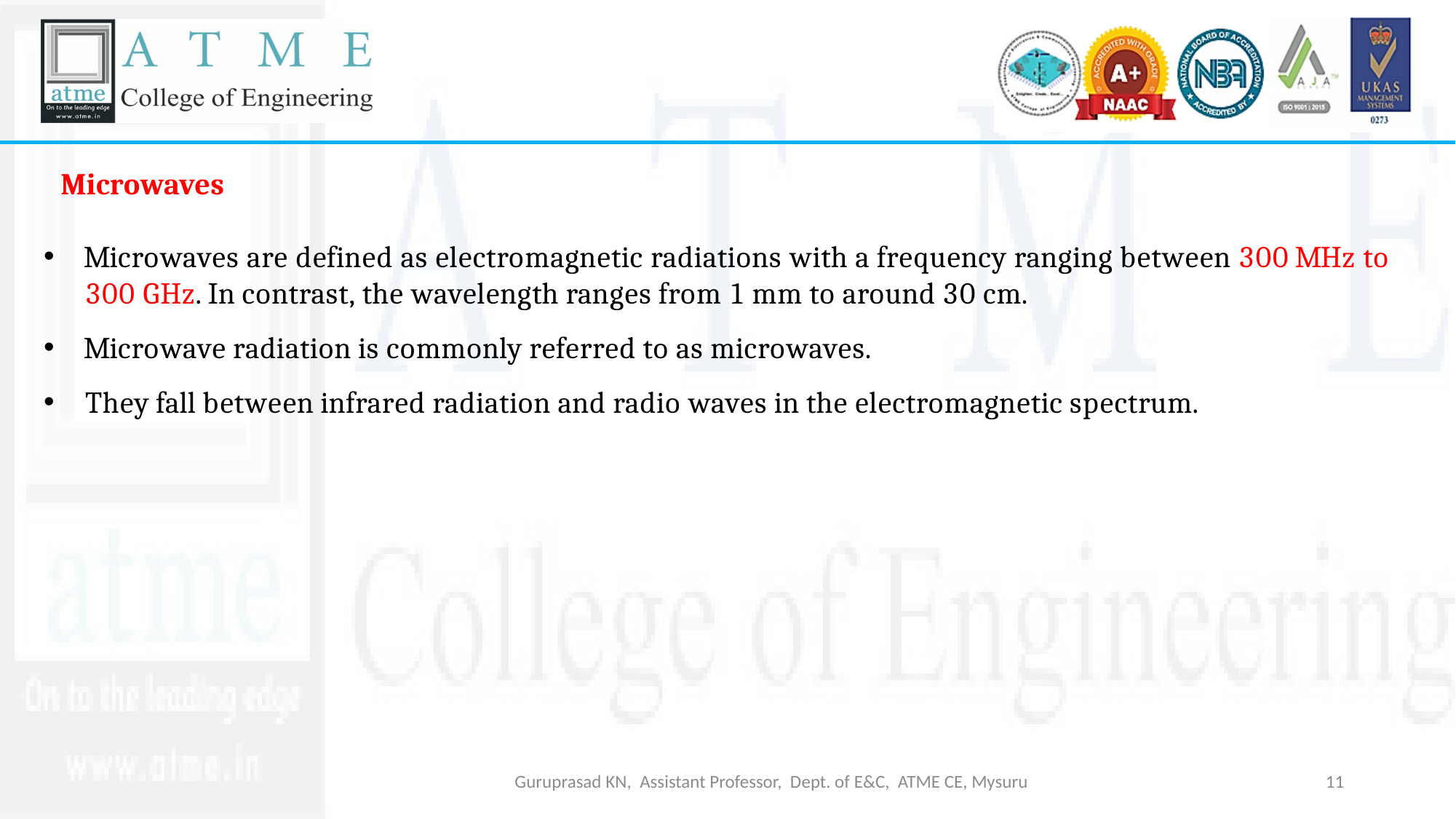

Microwaves
Microwaves are defined as electromagnetic radiations with a frequency ranging between 300 MHz to 300 GHz. In contrast, the wavelength ranges from 1 mm to around 30 cm.

Microwave radiation is commonly referred to as microwaves.

They fall between infrared radiation and radio waves in the electromagnetic spectrum.
Guruprasad KN,  Assistant Professor,  Dept. of E&C,  ATME CE, Mysuru
11